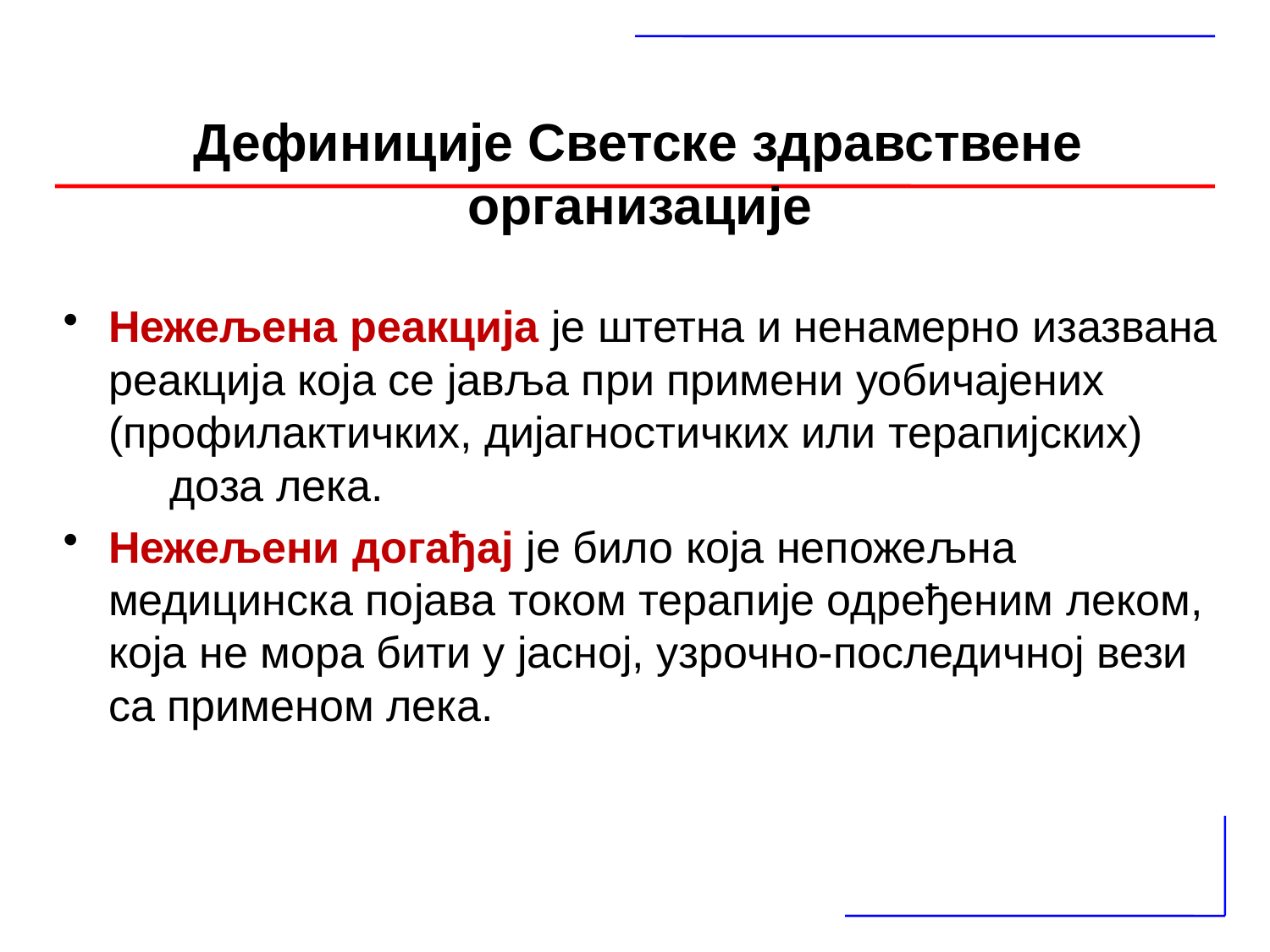

Дефиниције Светске здравствене организације

Нежељена реакција је штетна и ненамерно изазвана реакција која се јавља при примени уобичајених (профилактичких, дијагностичких или терапијских)            доза лека.
Нежељени догађај је било која непожељнa медицинска појава током терапије одређеним леком, која не мора бити у јасној, узрочно-последичној вези са применом лека.